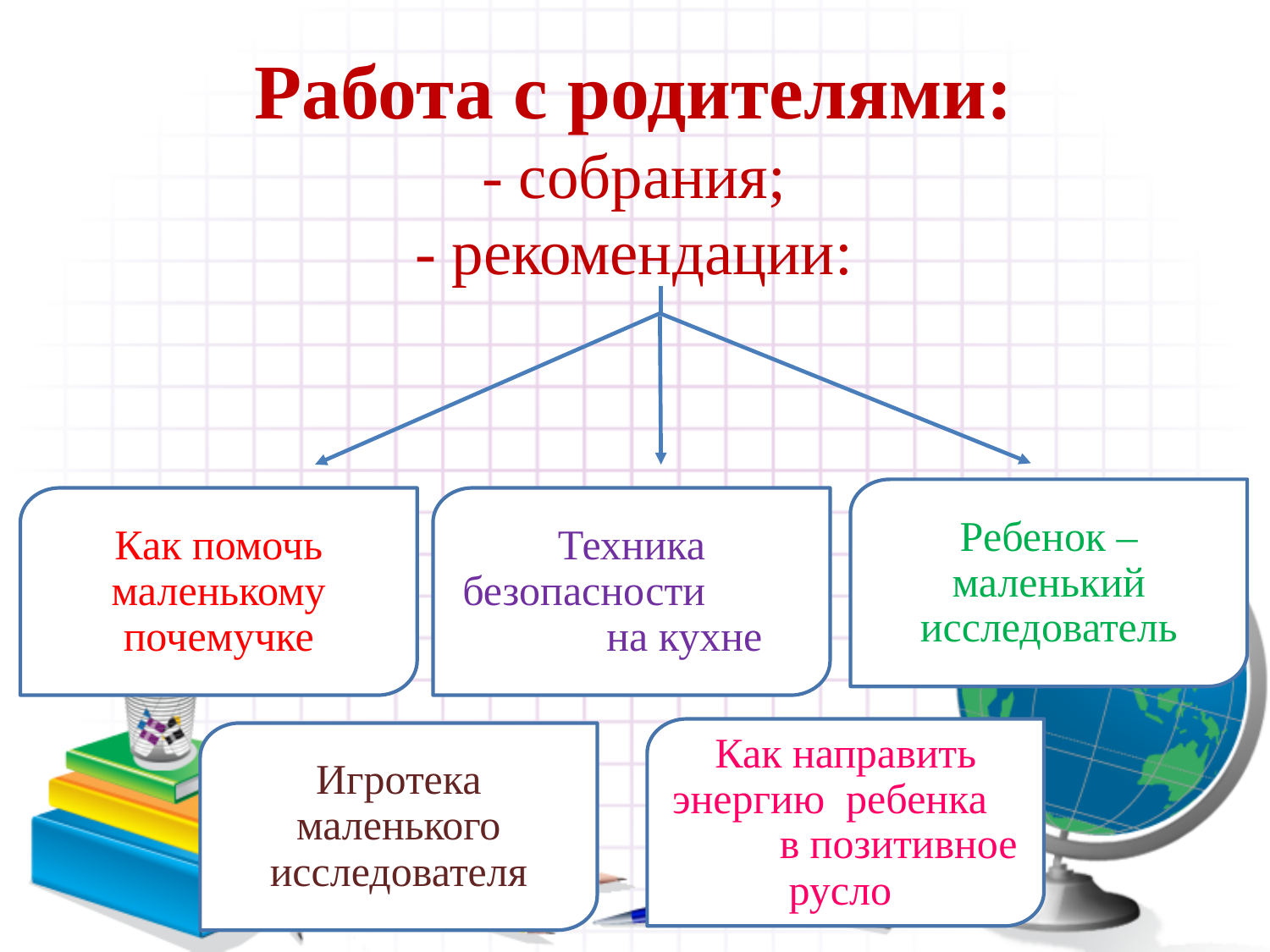

# Работа с родителями: - собрания; - рекомендации:
Ребенок – маленький исследователь
Как помочь маленькому почемучке
Техника безопасности                    на кухне
Как направить энергию  ребенка              в позитивное русло
Игротека маленького исследователя